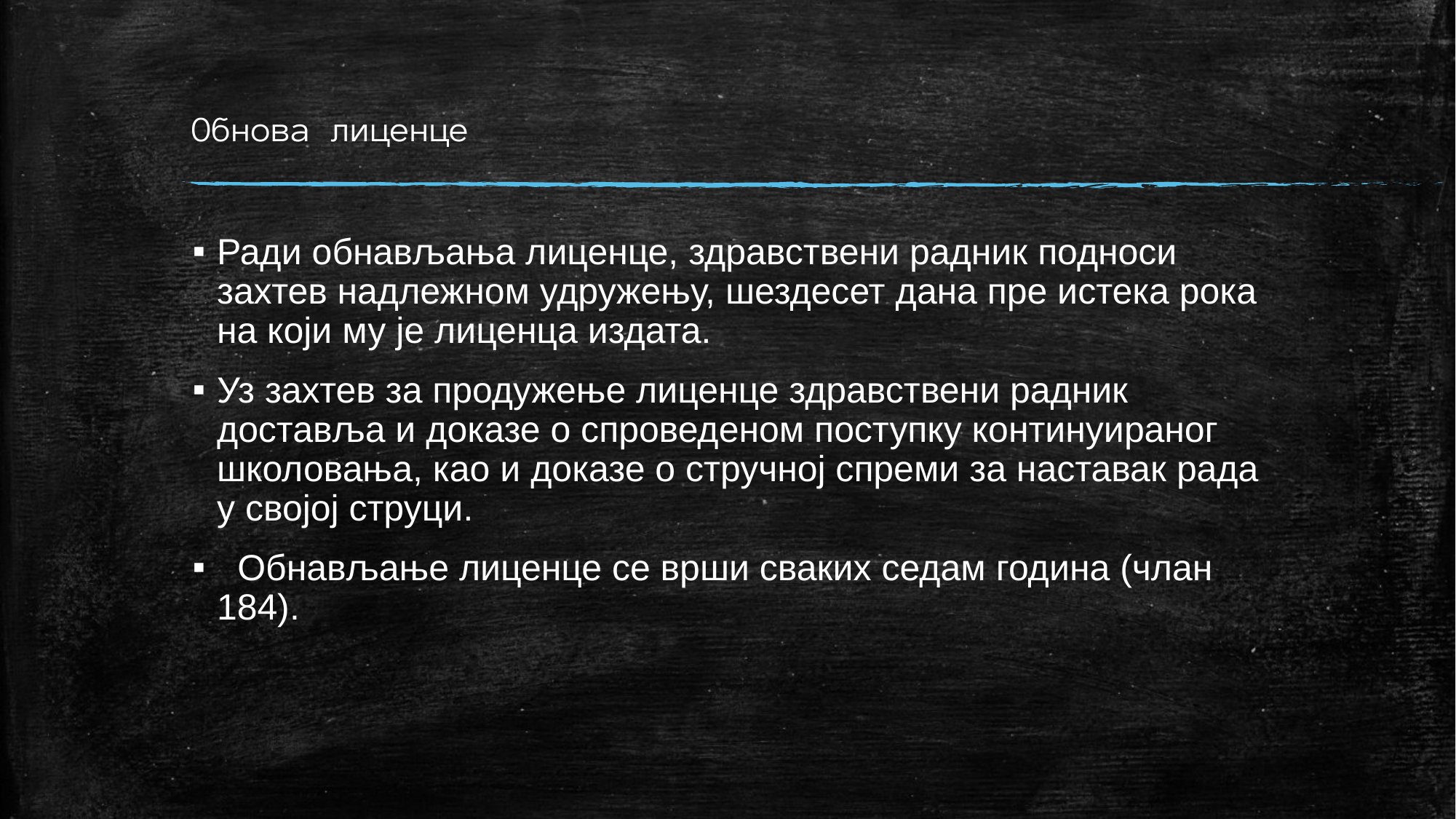

# Обнова лиценце
Ради обнављања лиценце, здравствени радник подноси захтев надлежном удружењу, шездесет дана пре истека рока на који му је лиценца издата.
Уз захтев за продужење лиценце здравствени радник доставља и доказе о спроведеном поступку континуираног школовања, као и доказе о стручној спреми за наставак рада у својој струци.
  Обнављање лиценце се врши сваких седам година (члан 184).